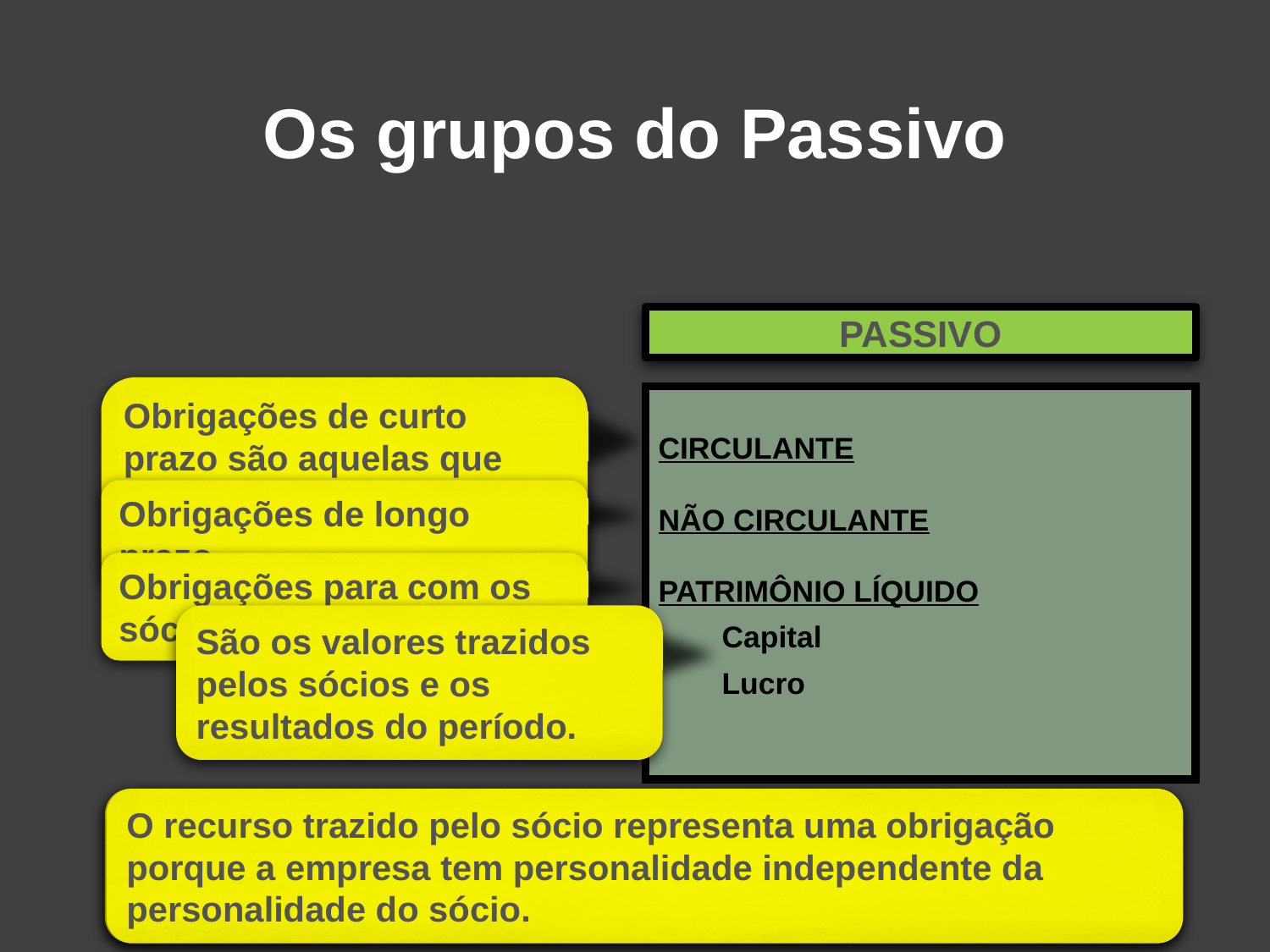

# Os grupos do Passivo
PASSIVO
Obrigações de curto prazo são aquelas que vencem dentro do ciclo operacional.

CIRCULANTE

NÃO CIRCULANTE

PATRIMÔNIO LÍQUIDO
Capital
Lucro

Obrigações de longo prazo.
Obrigações para com os sócios.
São os valores trazidos pelos sócios e os resultados do período.
O ciclo operacional é o tempo entre a aquisição de ativos para processamento e sua realização em caixa.
Pressupõe-se doze meses.
O recurso trazido pelo sócio representa uma obrigação porque a empresa tem personalidade independente da personalidade do sócio.